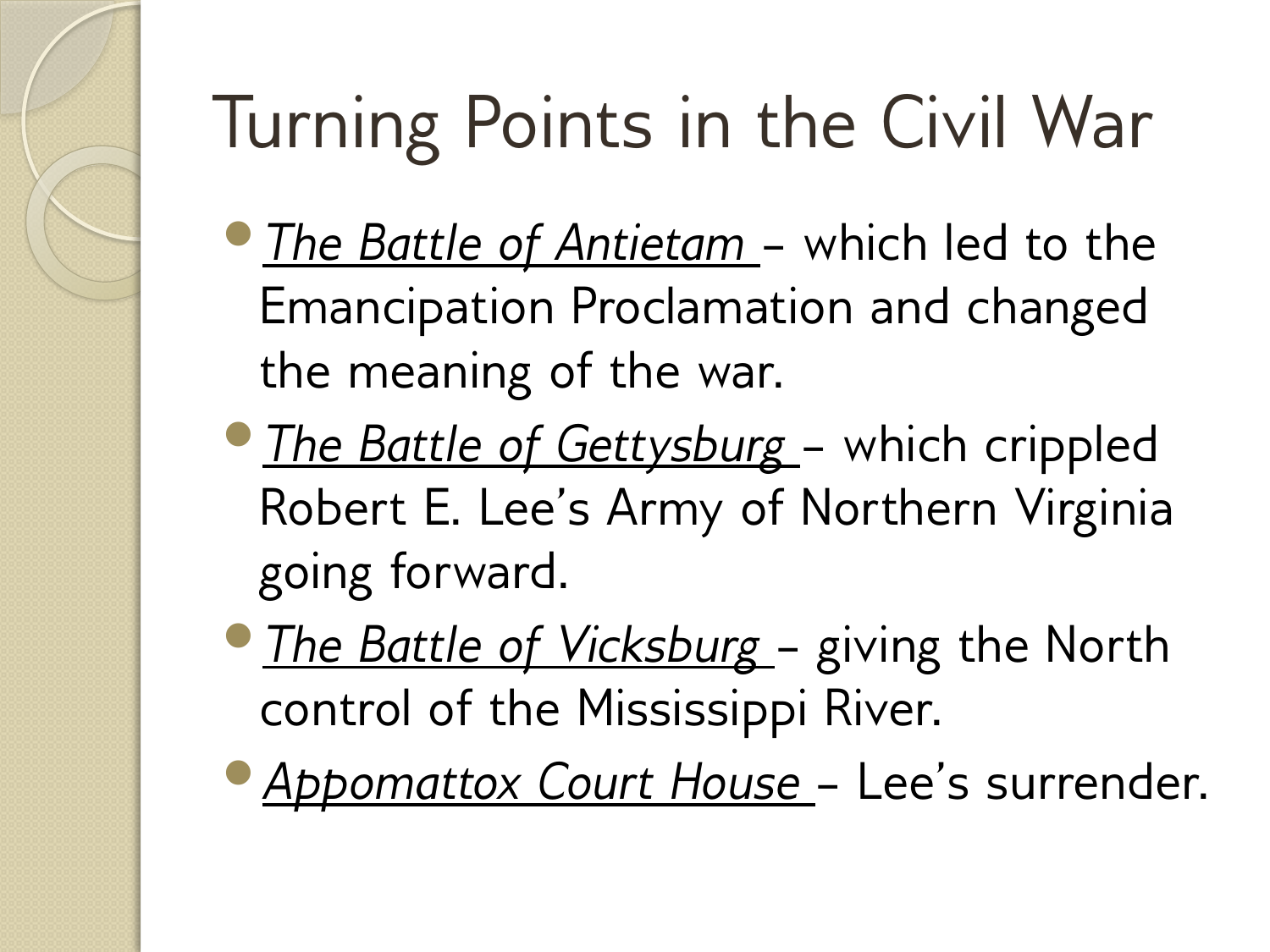

# Turning Points in the Civil War
The Battle of Antietam – which led to the Emancipation Proclamation and changed the meaning of the war.
The Battle of Gettysburg – which crippled Robert E. Lee’s Army of Northern Virginia going forward.
The Battle of Vicksburg – giving the North control of the Mississippi River.
Appomattox Court House – Lee’s surrender.